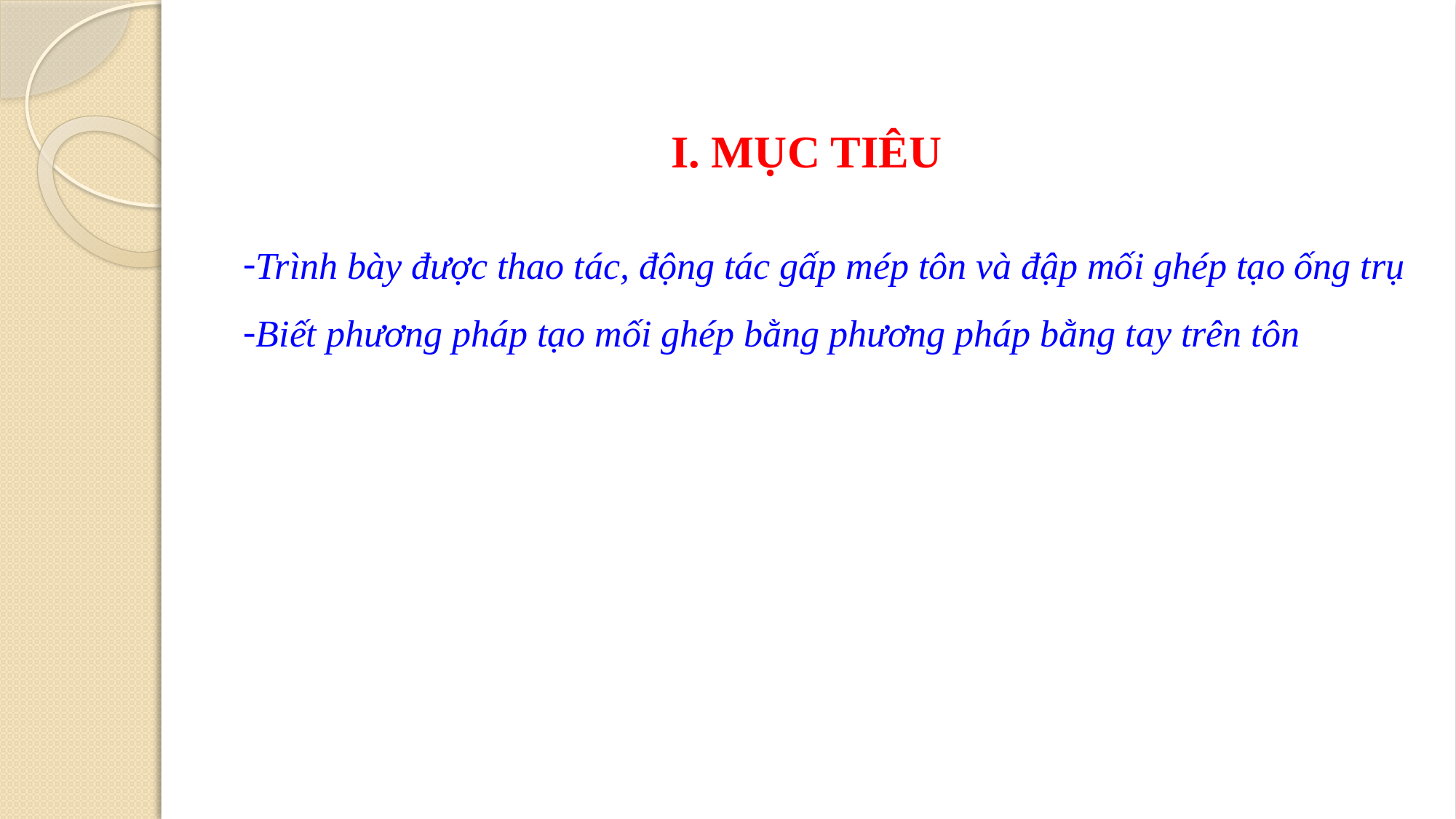

I. MỤC TIÊU
Trình bày được thao tác, động tác gấp mép tôn và đập mối ghép tạo ống trụ
Biết phương pháp tạo mối ghép bằng phương pháp bằng tay trên tôn